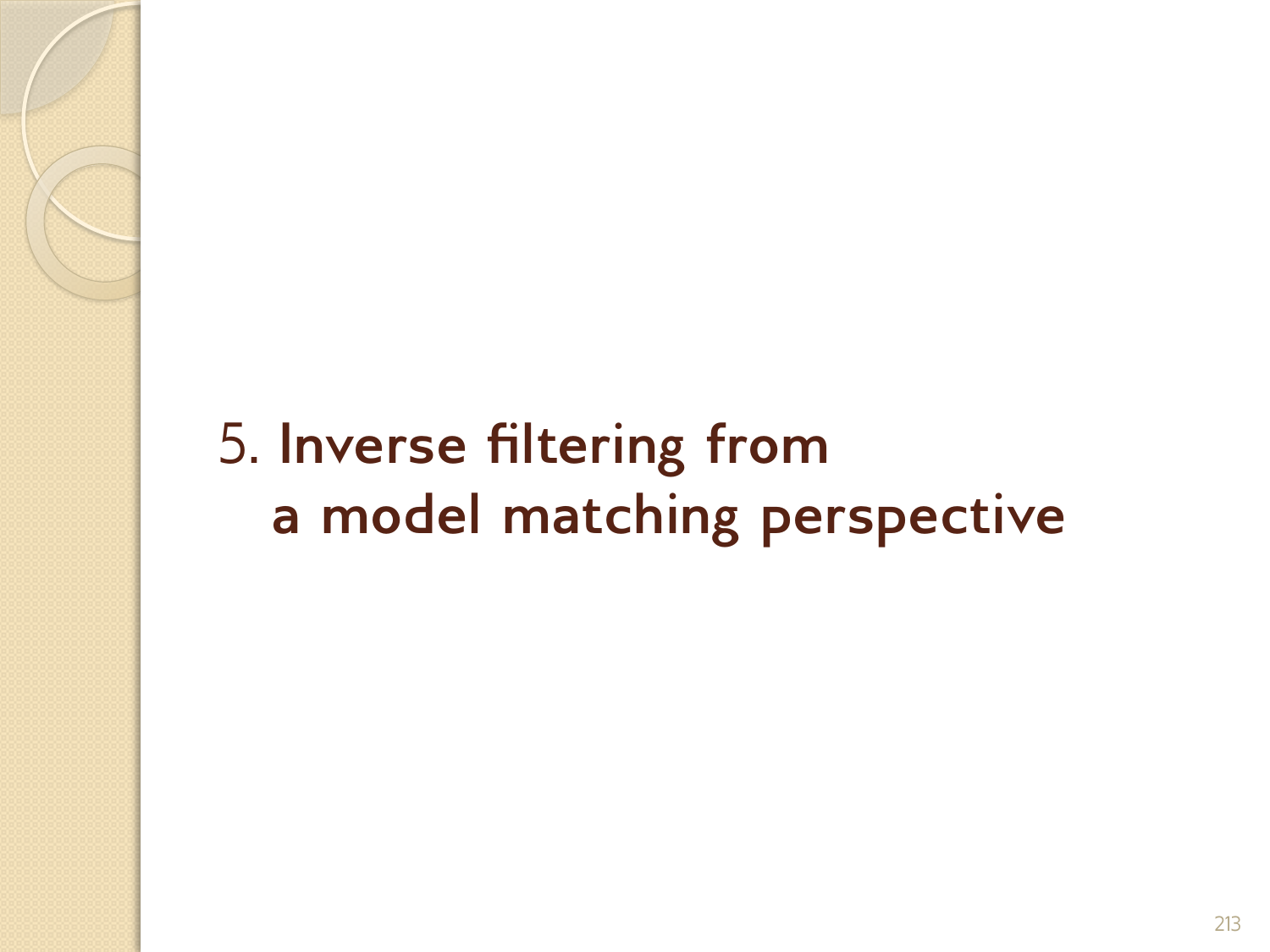

# 5. Inverse filtering from a model matching perspective
213